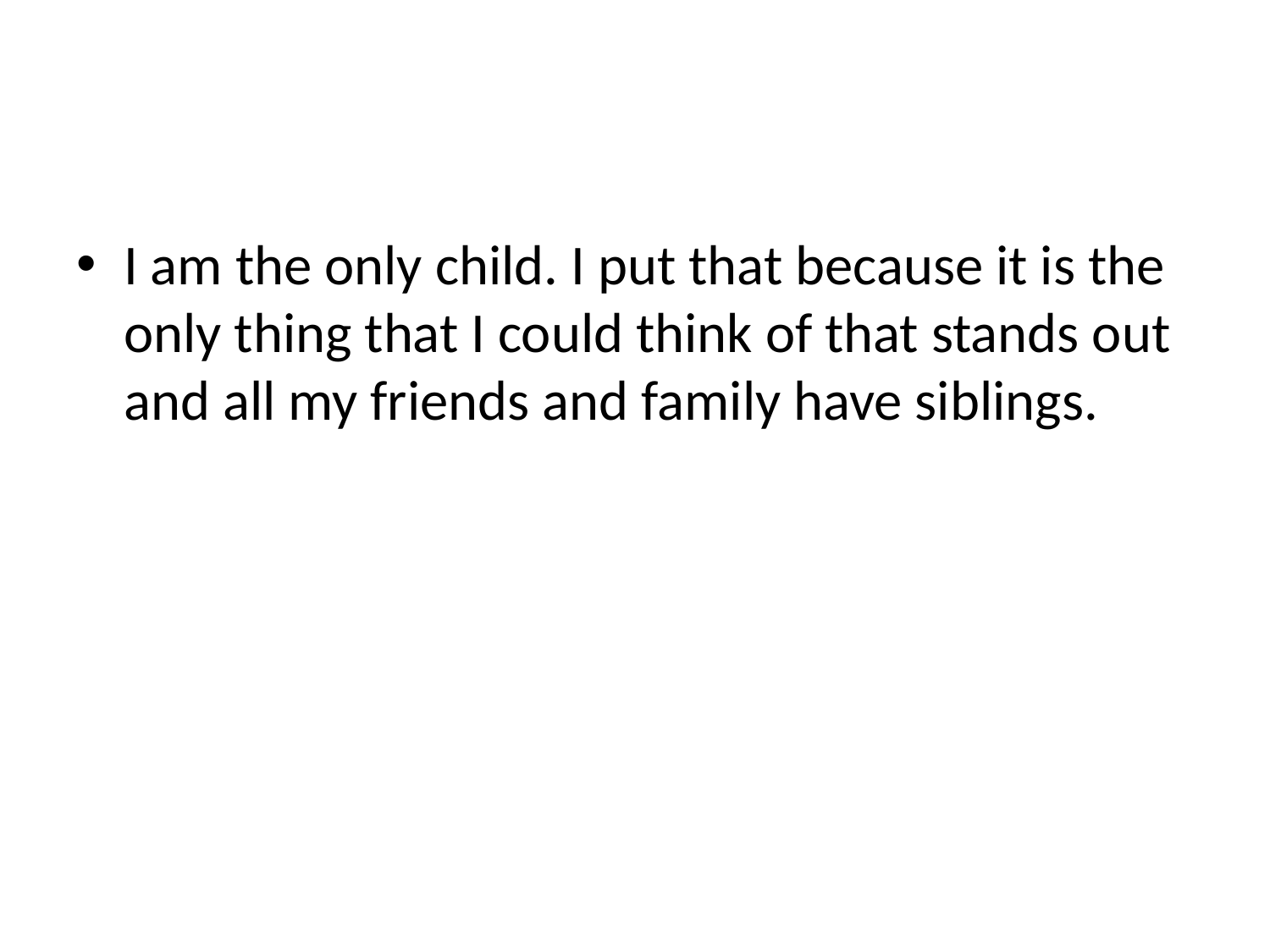

#
I am the only child. I put that because it is the only thing that I could think of that stands out and all my friends and family have siblings.